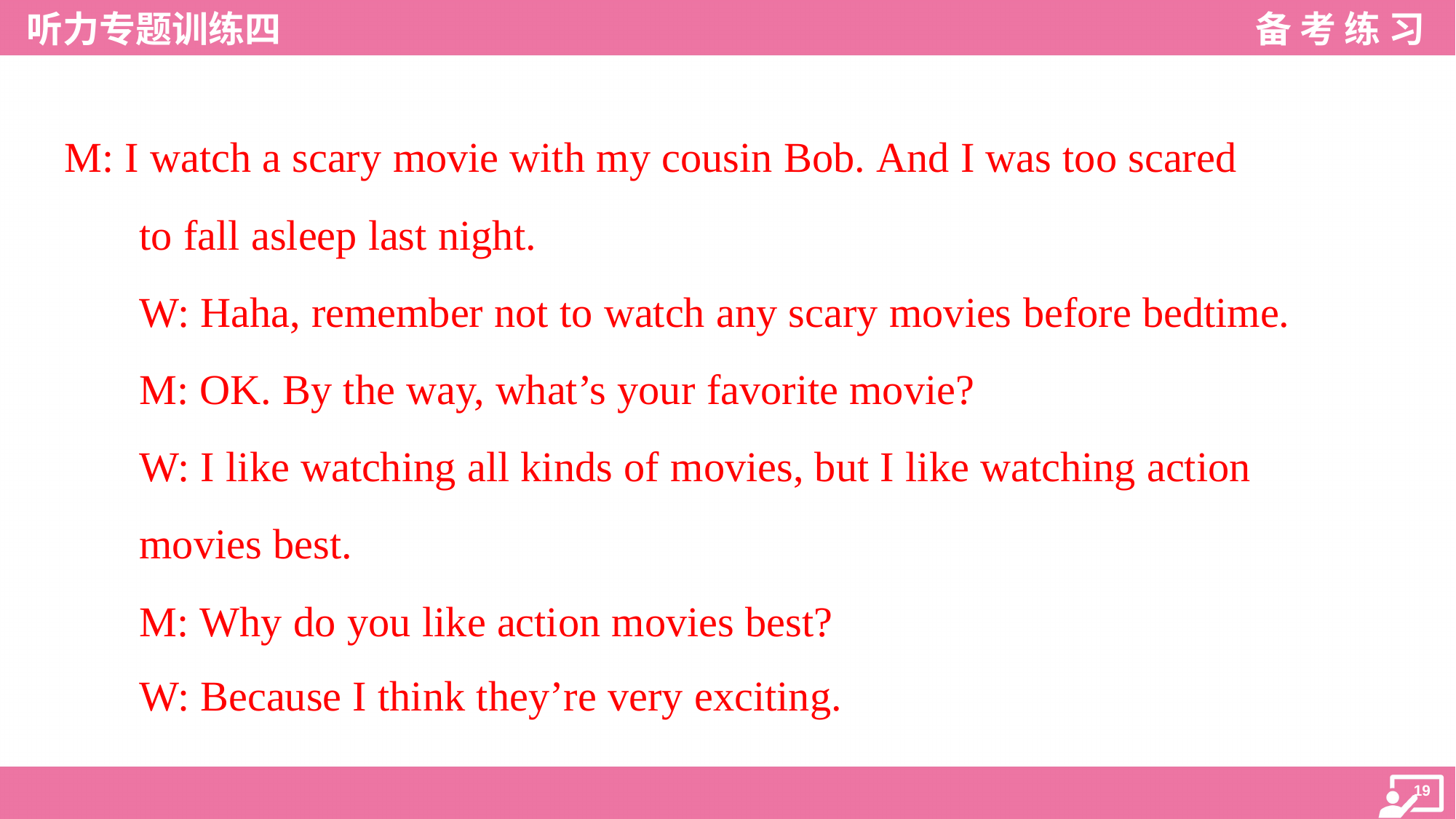

M: I watch a scary movie with my cousin Bob. And I was too scared
to fall asleep last night.
W: Haha, remember not to watch any scary movies before bedtime.
M: OK. By the way, what’s your favorite movie?
W: I like watching all kinds of movies, but I like watching action
movies best.
M: Why do you like action movies best?
W: Because I think they’re very exciting.